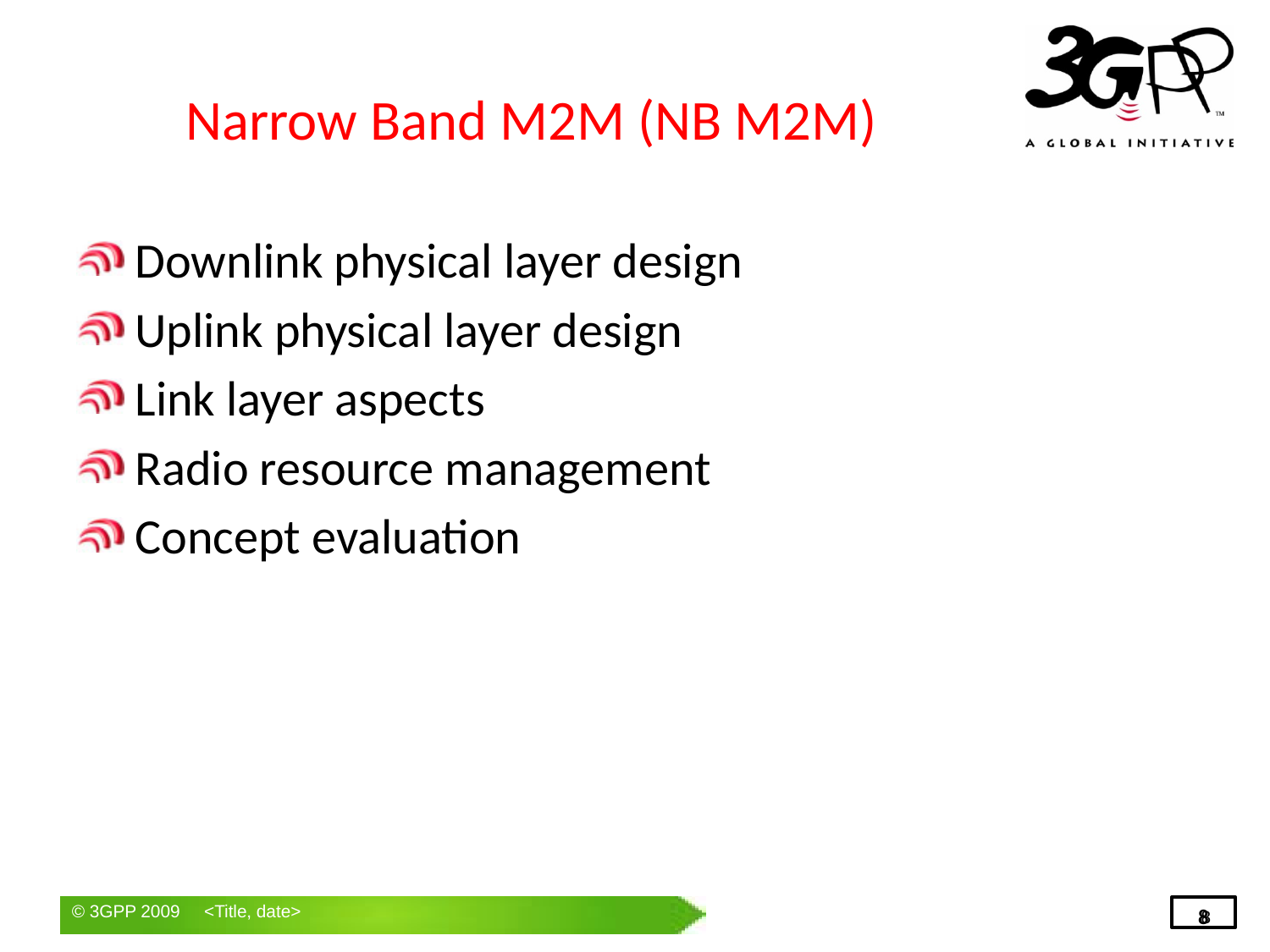

# Narrow Band M2M (NB M2M)
 Downlink physical layer design
 Uplink physical layer design
 Link layer aspects
 Radio resource management
 Concept evaluation
8